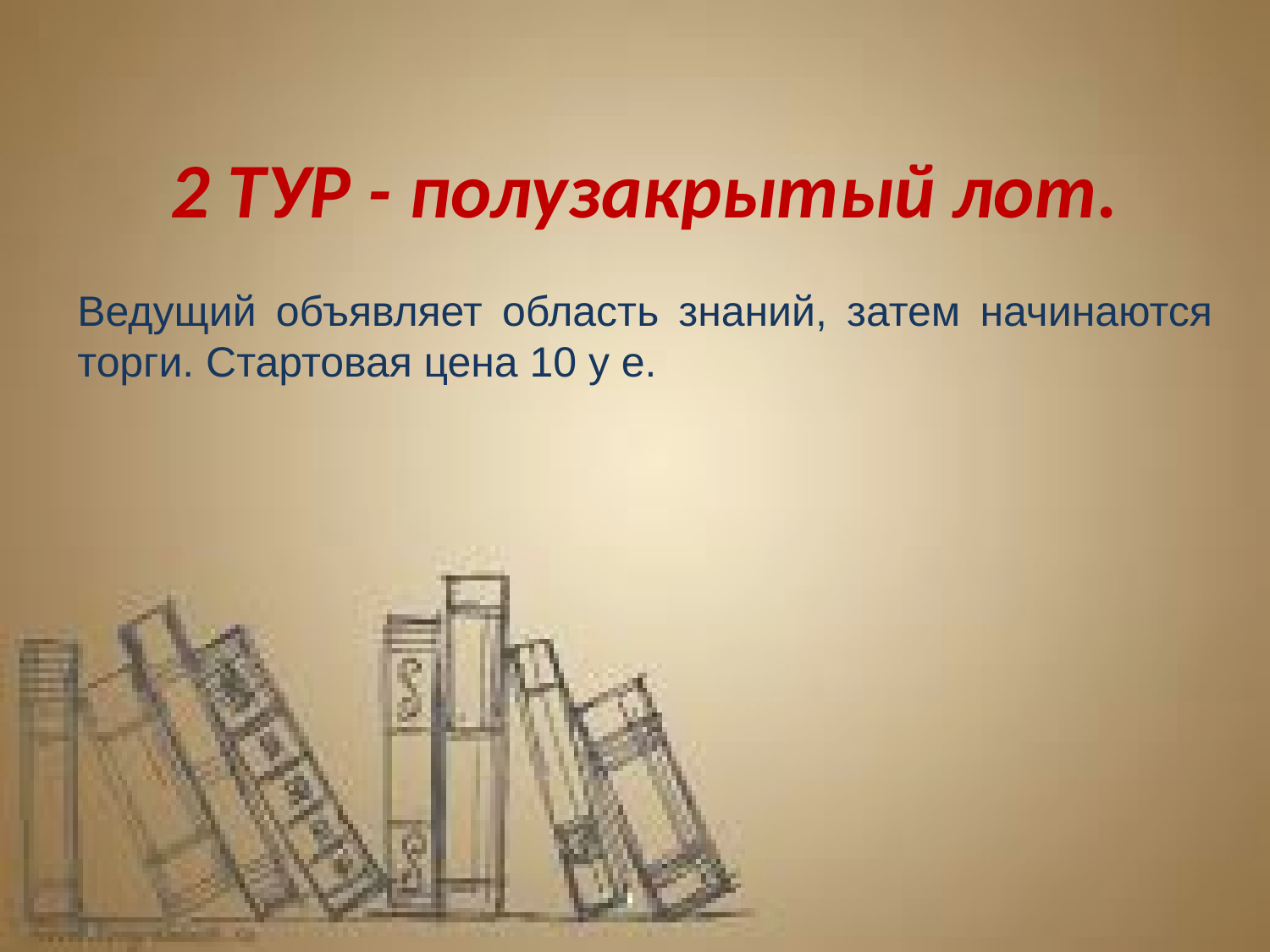

2 ТУР - полузакрытый лот.

Ведущий объявляет область знаний, затем начинаются торги. Стартовая цена 10 у е.